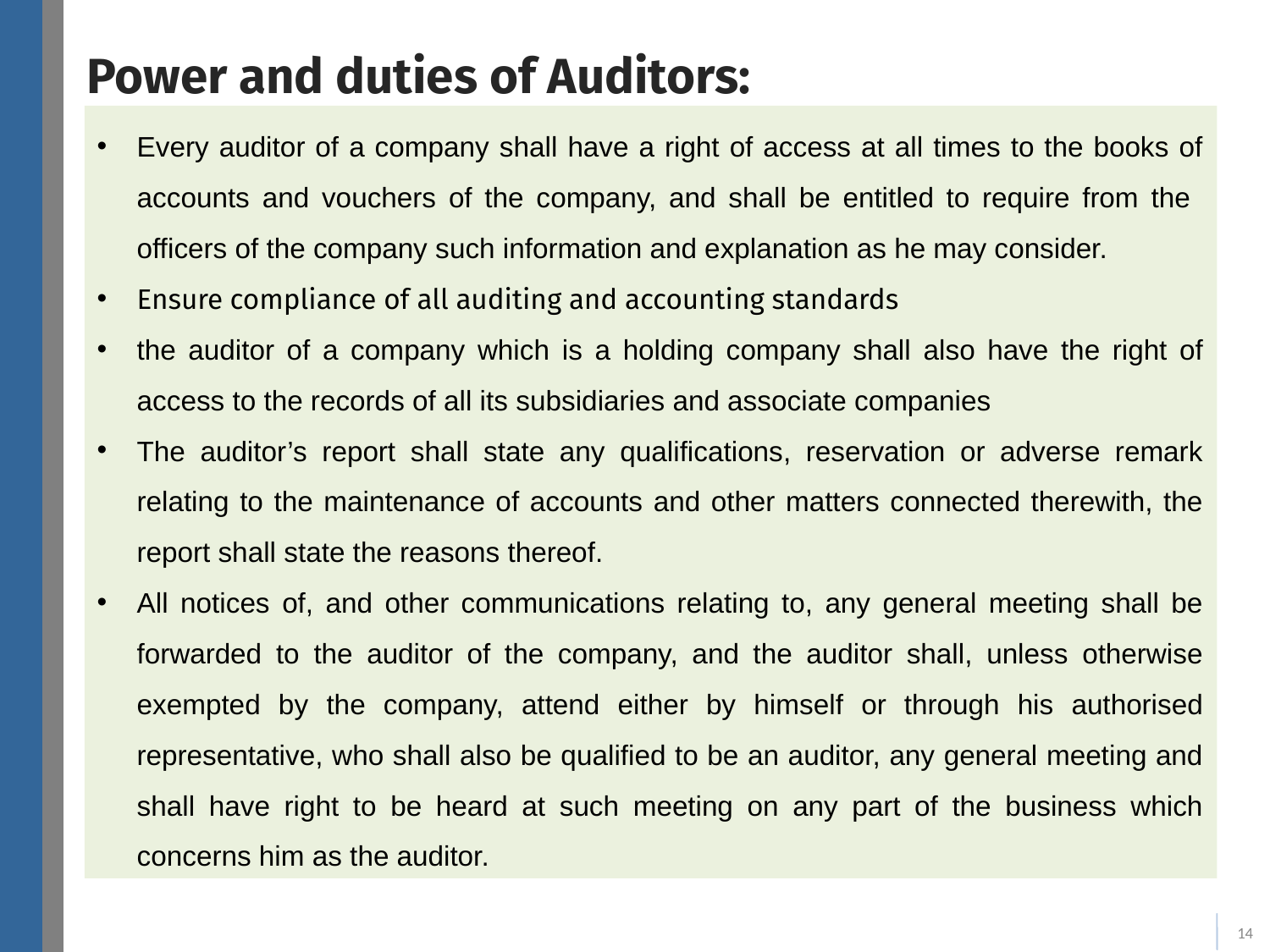

# Power and duties of Auditors:
Every auditor of a company shall have a right of access at all times to the books of accounts and vouchers of the company, and shall be entitled to require from the  officers of the company such information and explanation as he may consider.
Ensure compliance of all auditing and accounting standards
the auditor of a company which is a holding company shall also have the right of access to the records of all its subsidiaries and associate companies
The auditor’s report shall state any qualifications, reservation or adverse remark relating to the maintenance of accounts and other matters connected therewith, the report shall state the reasons thereof.
All notices of, and other communications relating to, any general meeting shall be forwarded to the auditor of the company, and the auditor shall, unless otherwise exempted by the company, attend either by himself or through his authorised representative, who shall also be qualified to be an auditor, any general meeting and shall have right to be heard at such meeting on any part of the business which concerns him as the auditor.
14